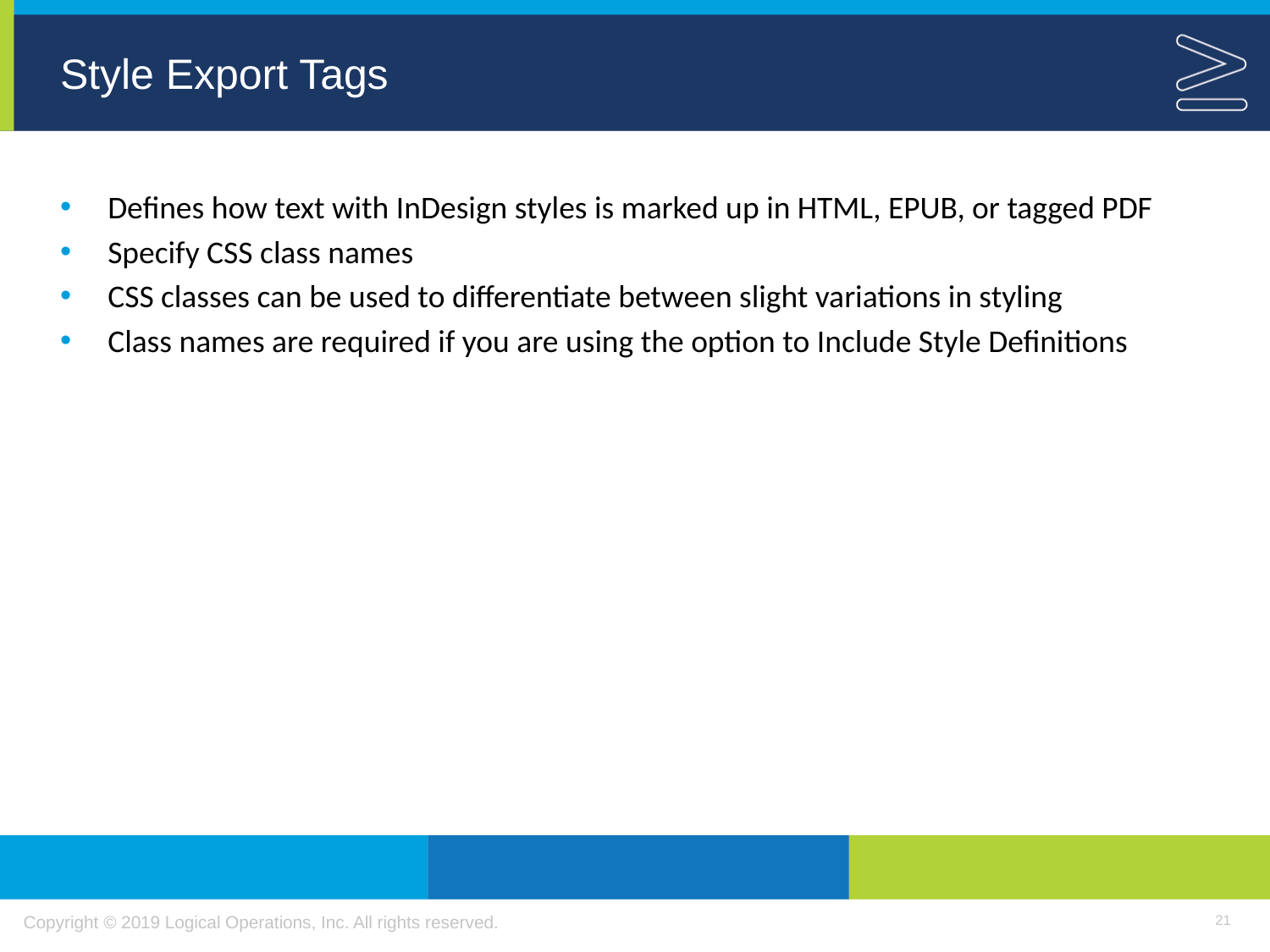

# Style Export Tags
Defines how text with InDesign styles is marked up in HTML, EPUB, or tagged PDF
Specify CSS class names
CSS classes can be used to differentiate between slight variations in styling
Class names are required if you are using the option to Include Style Definitions

21